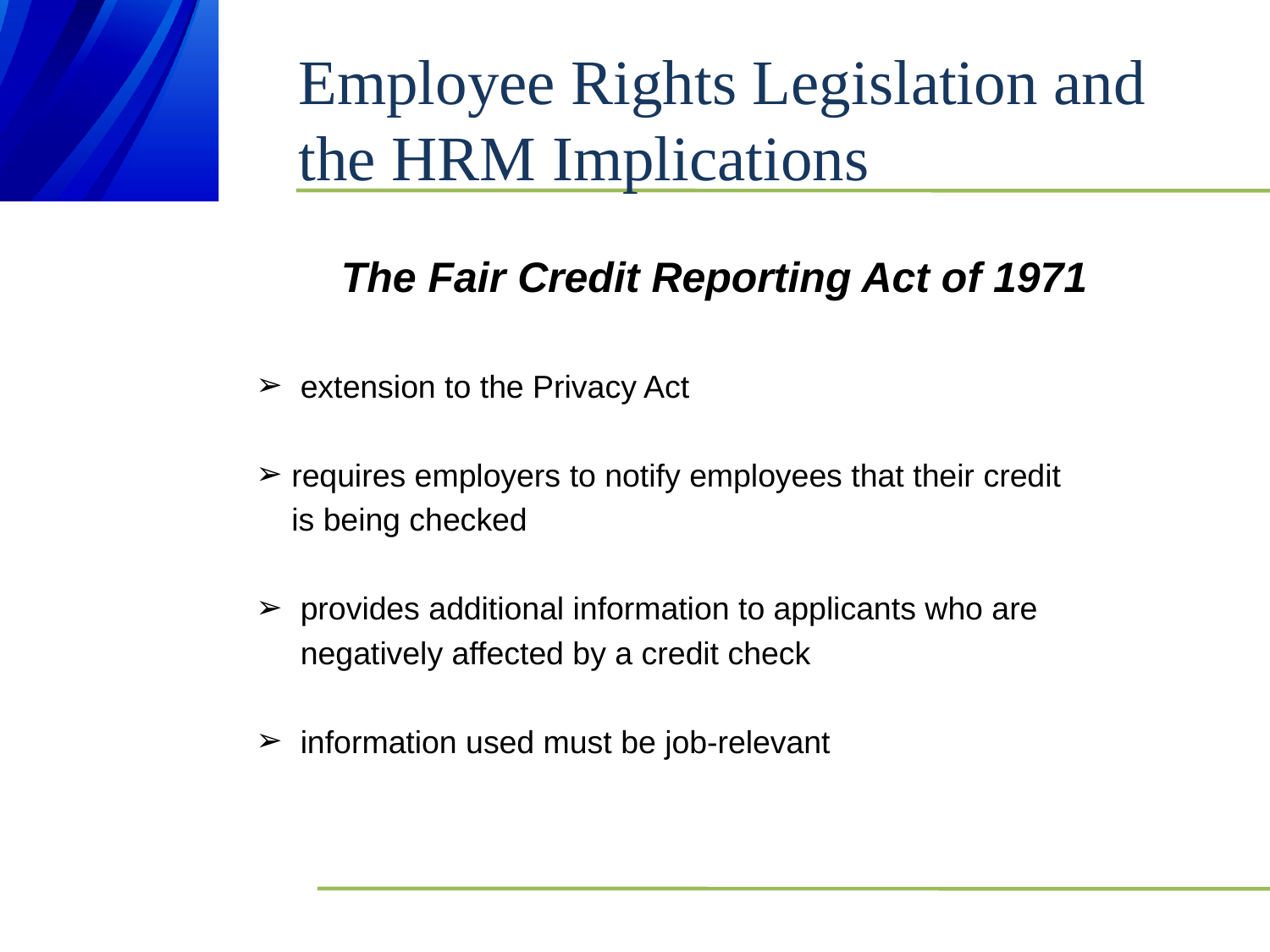

# Employee Rights Legislation and the HRM Implications
The Fair Credit Reporting Act of 1971

  extension to the Privacy Act

 requires employers to notify employees that their credit
    is being checked

  provides additional information to applicants who are
     negatively affected by a credit check

  information used must be job-relevant